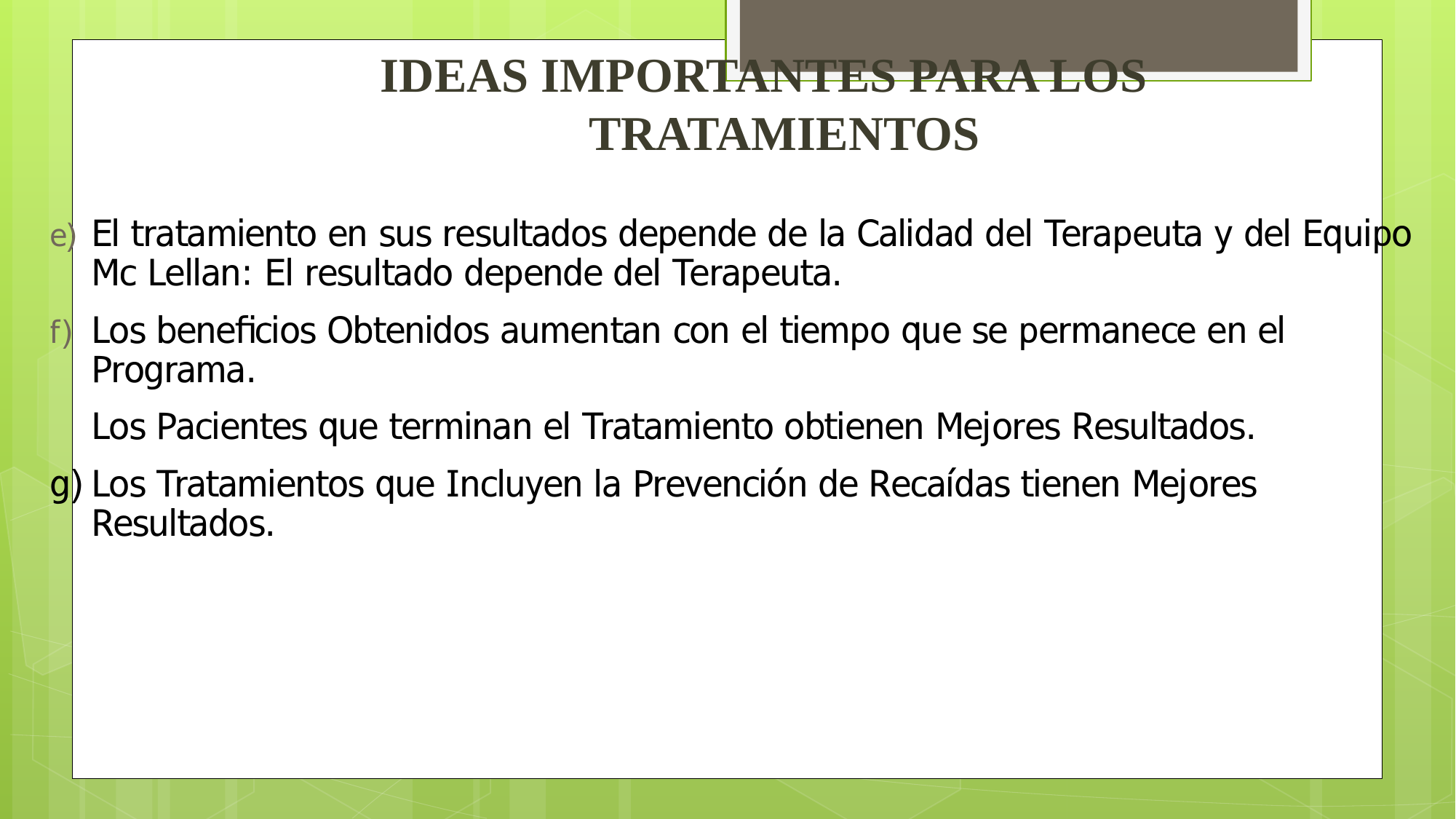

IDEAS IMPORTANTES PARA LOS TRATAMIENTOS
El tratamiento en sus resultados depende de la Calidad del Terapeuta y del Equipo Mc Lellan: El resultado depende del Terapeuta.
Los beneficios Obtenidos aumentan con el tiempo que se permanece en el Programa.
	Los Pacientes que terminan el Tratamiento obtienen Mejores Resultados.
g)	Los Tratamientos que Incluyen la Prevención de Recaídas tienen Mejores Resultados.